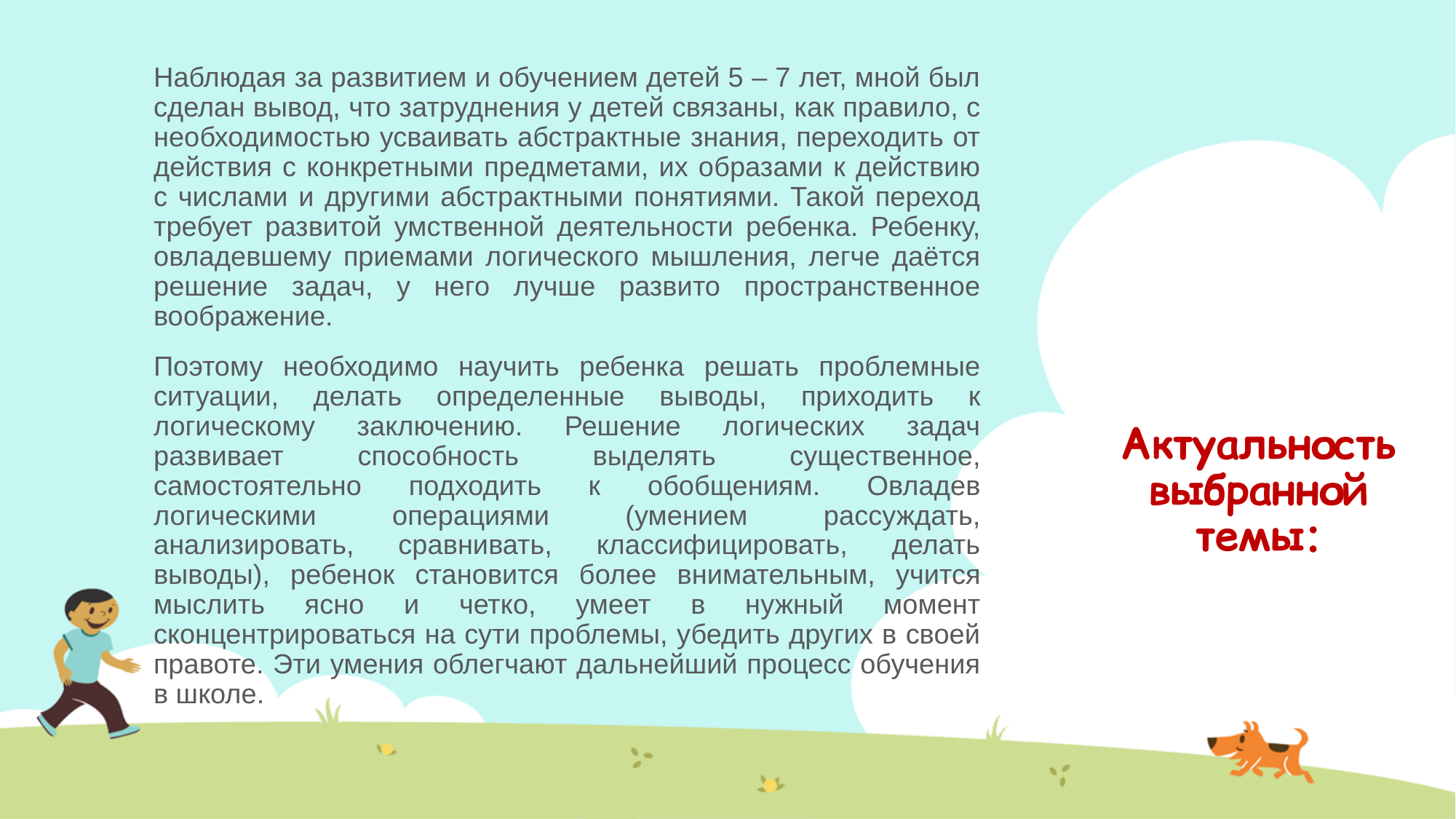

Наблюдая за развитием и обучением детей 5 – 7 лет, мной был сделан вывод, что затруднения у детей связаны, как правило, с необходимостью усваивать абстрактные знания, переходить от действия с конкретными предметами, их образами к действию с числами и другими абстрактными понятиями. Такой переход требует развитой умственной деятельности ребенка. Ребенку, овладевшему приемами логического мышления, легче даётся решение задач, у него лучше развито пространственное воображение.
Поэтому необходимо научить ребенка решать проблемные ситуации, делать определенные выводы, приходить к логическому заключению. Решение логических задач развивает способность выделять существенное, самостоятельно подходить к обобщениям. Овладев логическими операциями (умением рассуждать, анализировать, сравнивать, классифицировать, делать выводы), ребенок становится более внимательным, учится мыслить ясно и четко, умеет в нужный момент сконцентрироваться на сути проблемы, убедить других в своей правоте. Эти умения облегчают дальнейший процесс обучения в школе.

# Актуальность выбранной темы: